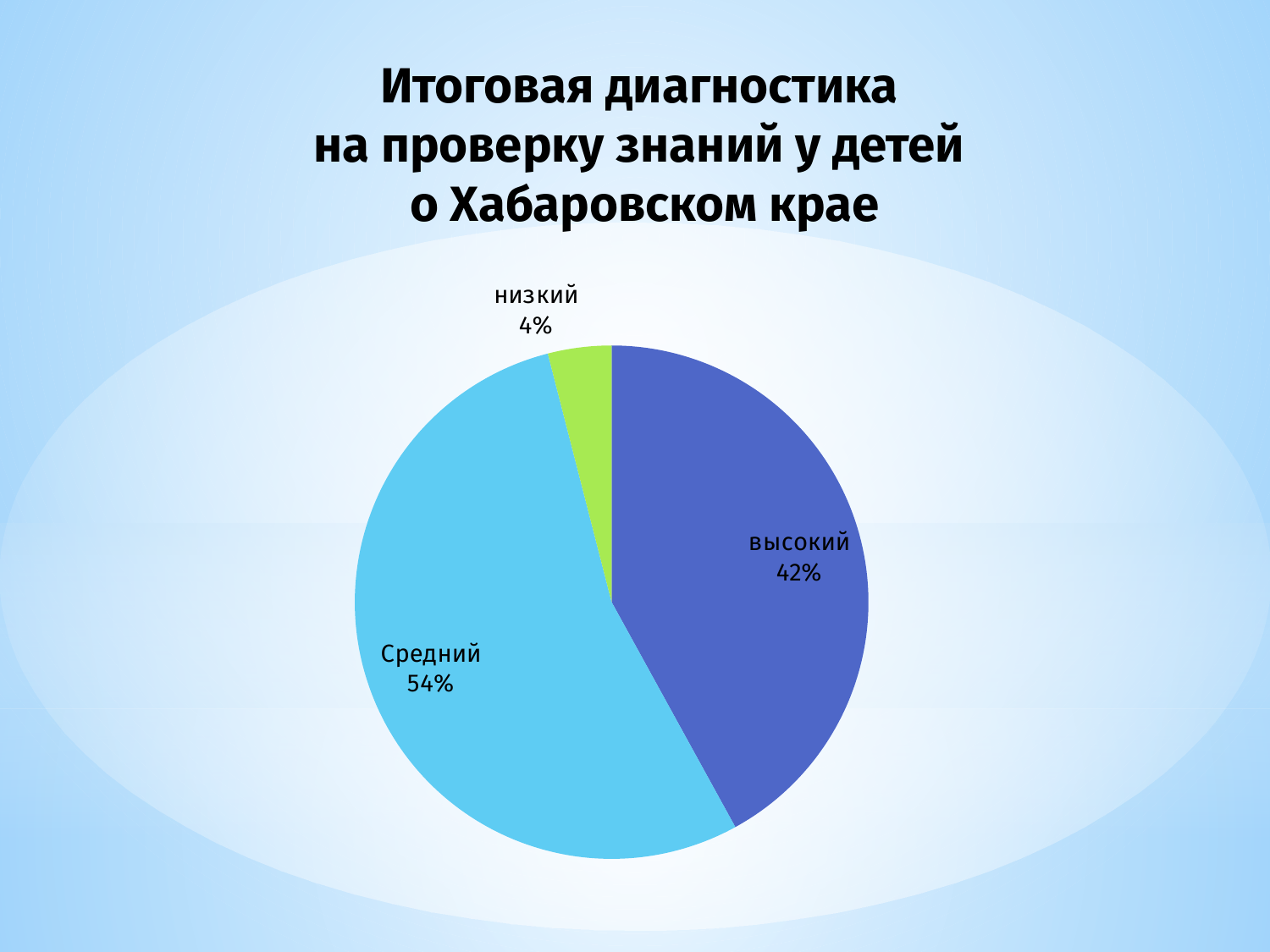

Итоговая диагностика
на проверку знаний у детей
о Хабаровском крае

### Chart

| Category |  |
|---|---|
| высокий | 0.42 |
| Средний | 0.54 |
| низкий | 0.04 |